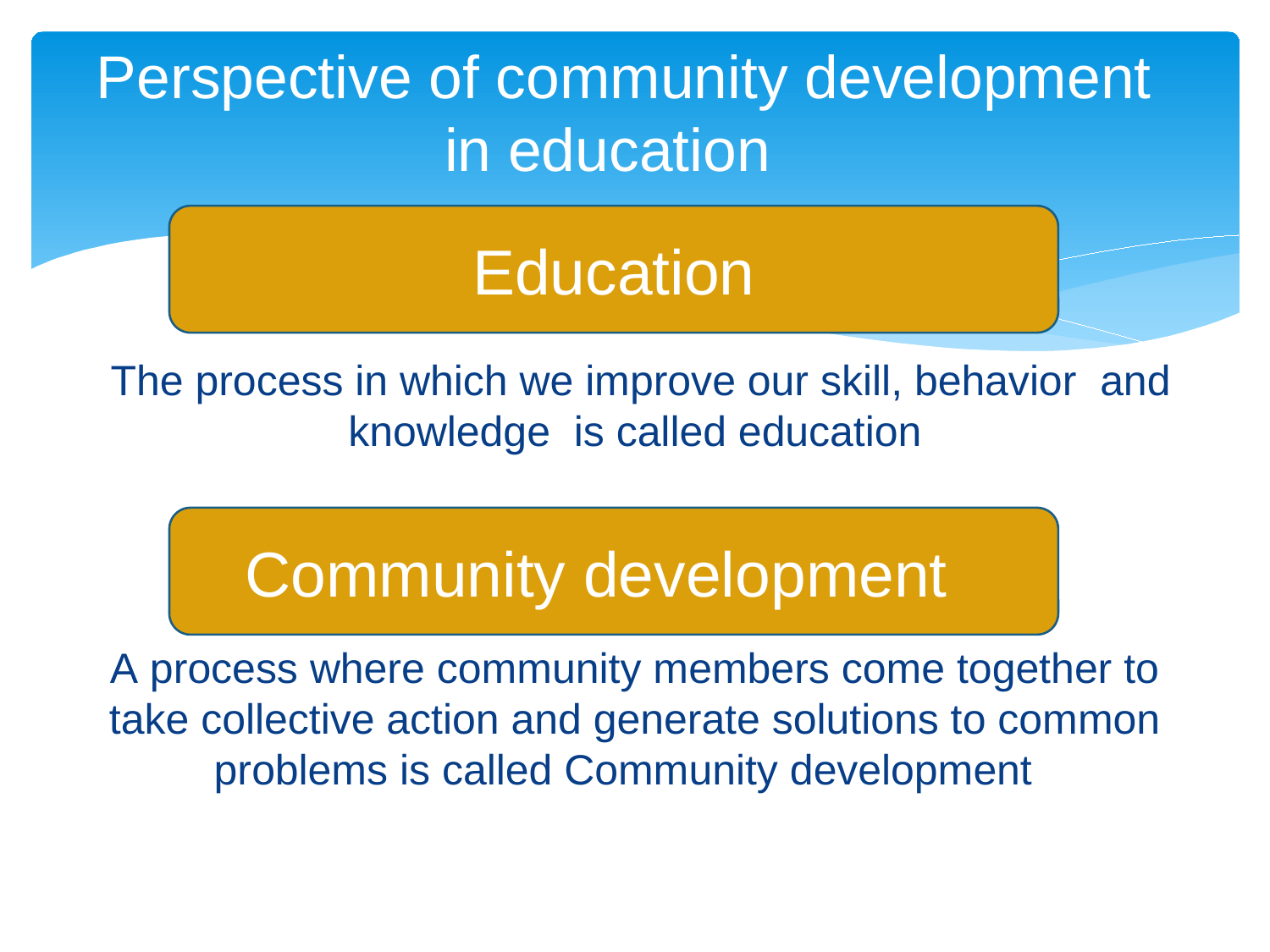

# Perspective of community development in education

 The process in which we improve our skill, behavior  and knowledge  is called education

A process where community members come together to take collective action and generate solutions to common problems is called Community development

Education
Community development